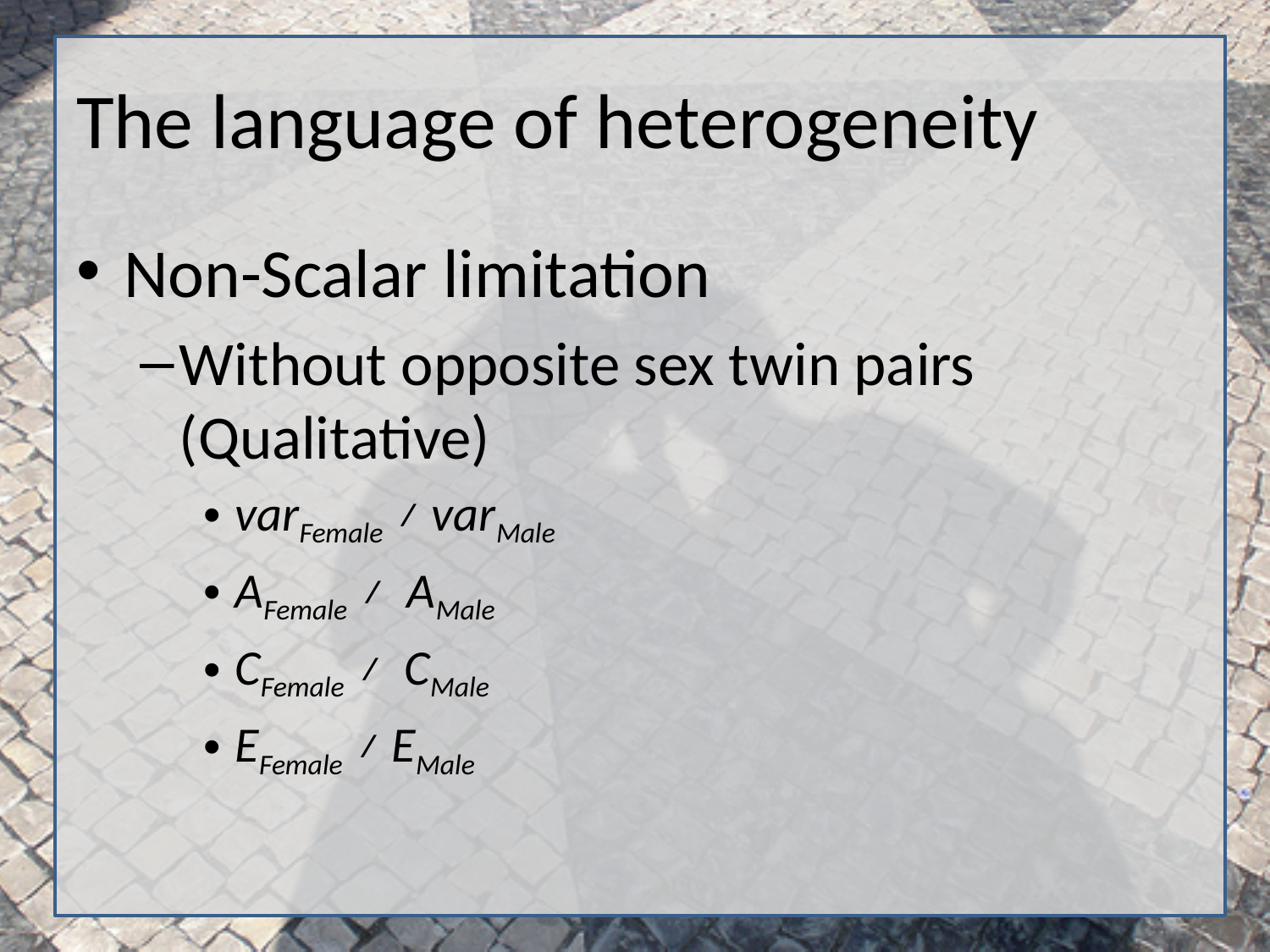

# The language of heterogeneity
Non-Scalar limitation
Without opposite sex twin pairs (Qualitative)
varFemale  ≠ varMale
AFemale  ≠  AMale
CFemale  ≠  CMale
EFemale  ≠ EMale